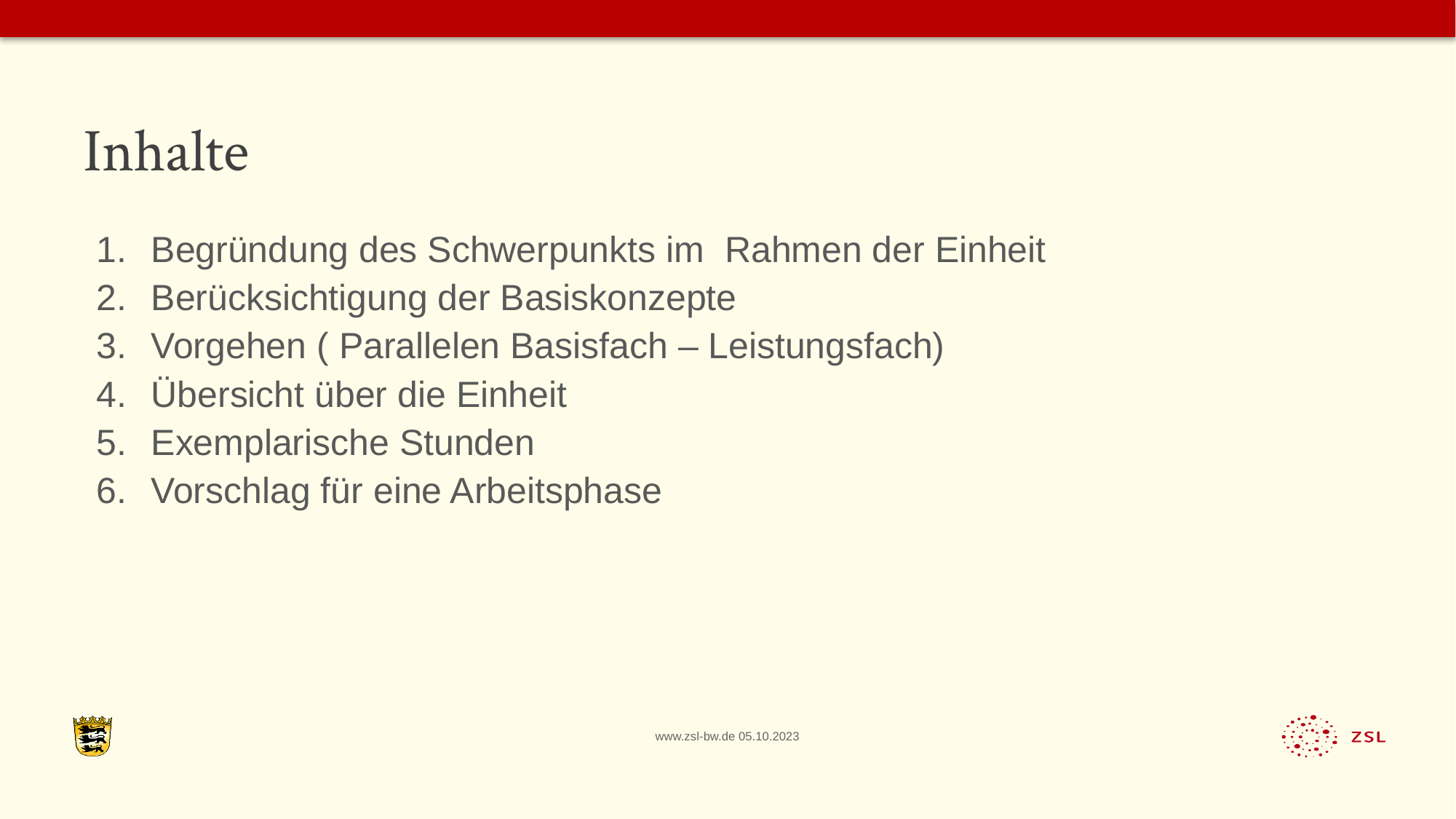

# Inhalte
Begründung des Schwerpunkts im  Rahmen der Einheit
Berücksichtigung der Basiskonzepte
Vorgehen ( Parallelen Basisfach – Leistungsfach)
Übersicht über die Einheit
Exemplarische Stunden
Vorschlag für eine Arbeitsphase